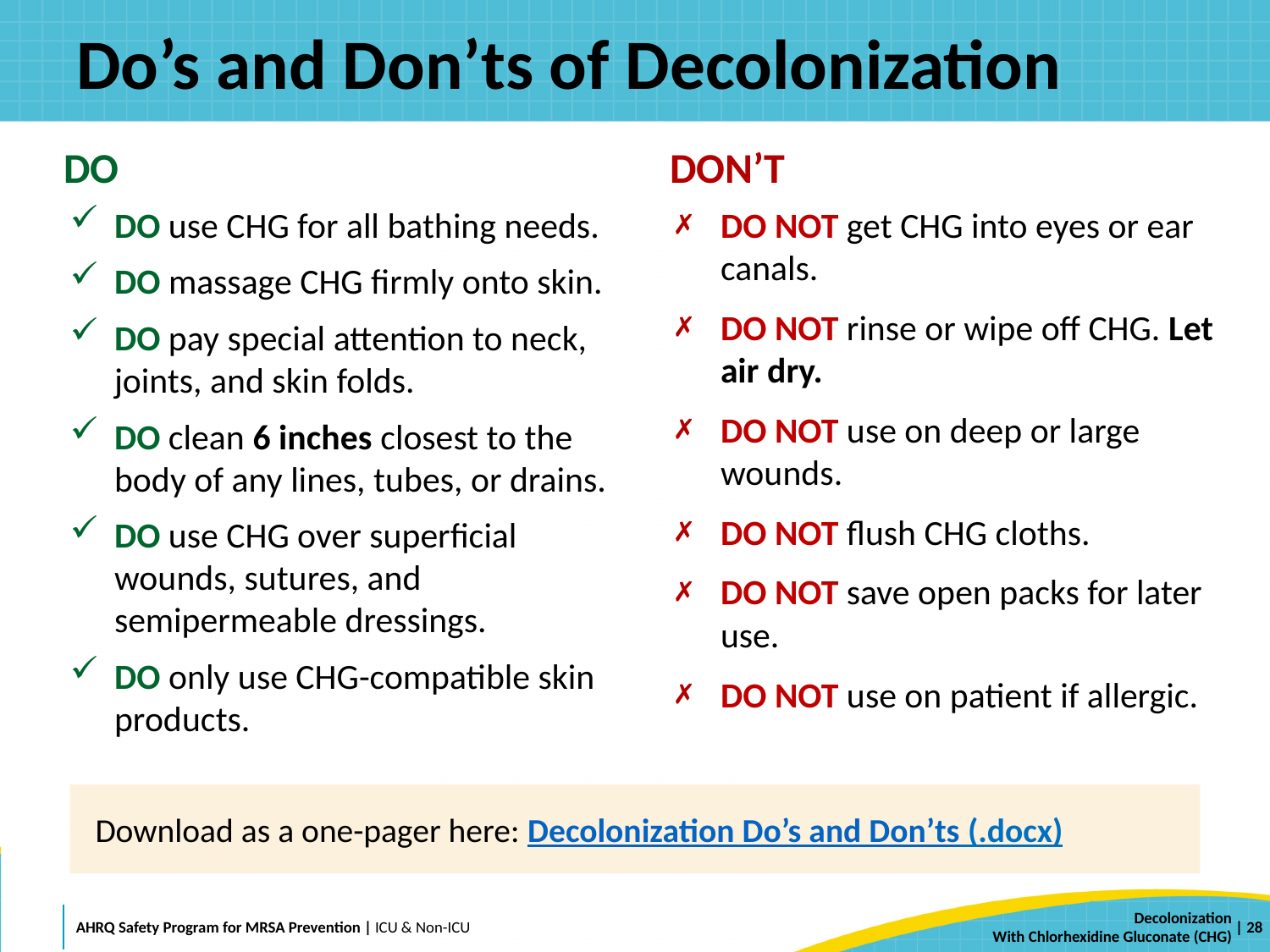

# Do’s and Don’ts of Decolonization
DO
DO use CHG for all bathing needs.
DO massage CHG firmly onto skin.
DO pay special attention to neck, joints, and skin folds.
DO clean 6 inches closest to the body of any lines, tubes, or drains.
DO use CHG over superficial wounds, sutures, and semipermeable dressings.
DO only use CHG-compatible skin products.
DON’T
DO NOT get CHG into eyes or ear canals.
DO NOT rinse or wipe off CHG. Let air dry.
DO NOT use on deep or large wounds.
DO NOT flush CHG cloths.
DO NOT save open packs for later use.
DO NOT use on patient if allergic.
Download as a one-pager here: Decolonization Do’s and Don’ts (.docx)
 | 28